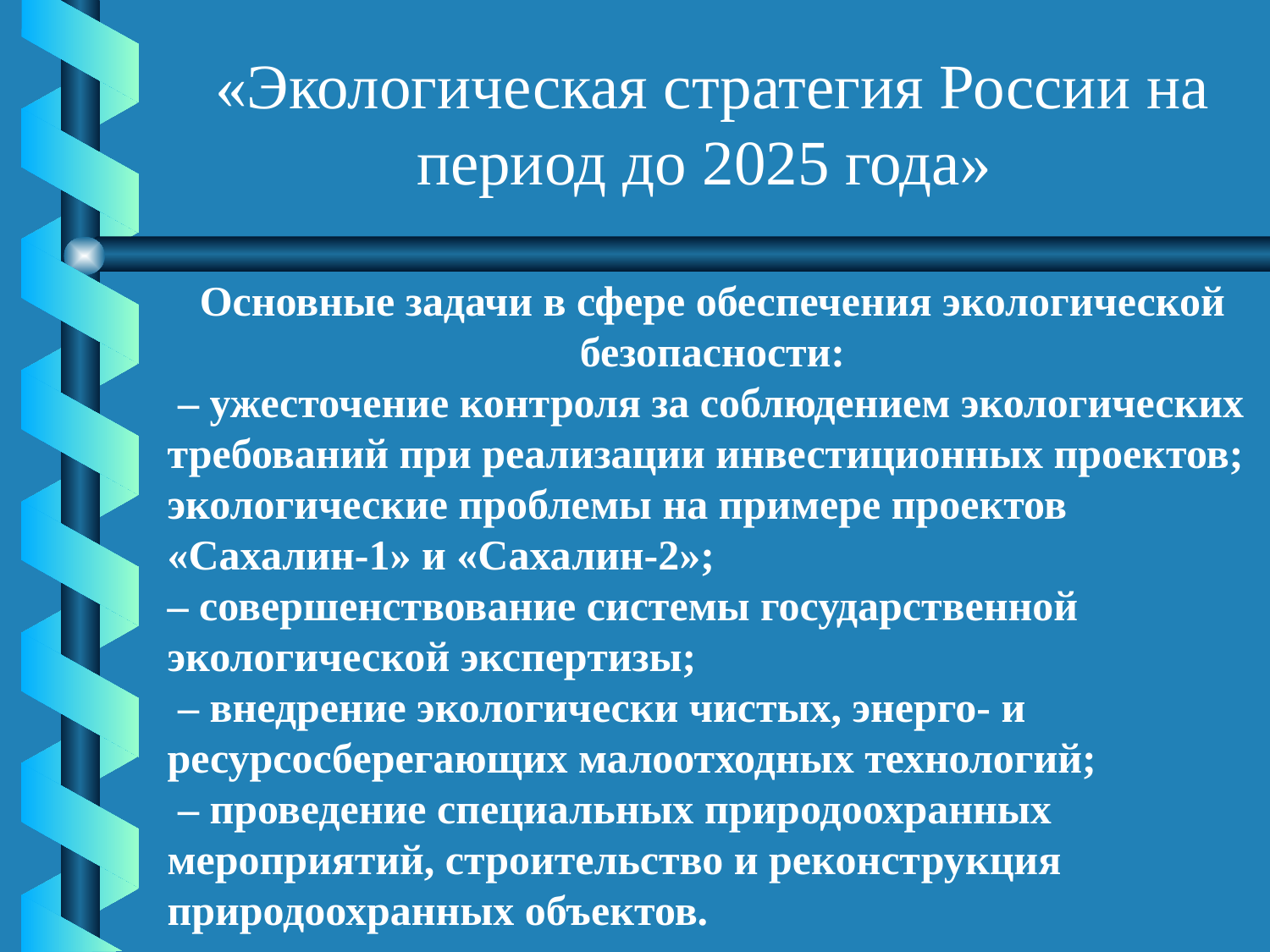

«Экологическая стратегия России на период до 2025 года»

Основные задачи в сфере обеспечения экологической безопасности:
 – ужесточение контроля за соблюдением экологических требований при реализации инвестиционных проектов;
экологические проблемы на примере проектов «Сахалин-1» и «Сахалин-2»;
– совершенствование системы государственной экологической экспертизы;
 – внедрение экологически чистых, энерго- и ресурсосберегающих малоотходных технологий;
 – проведение специальных природоохранных мероприятий, строительство и реконструкция природоохранных объектов.